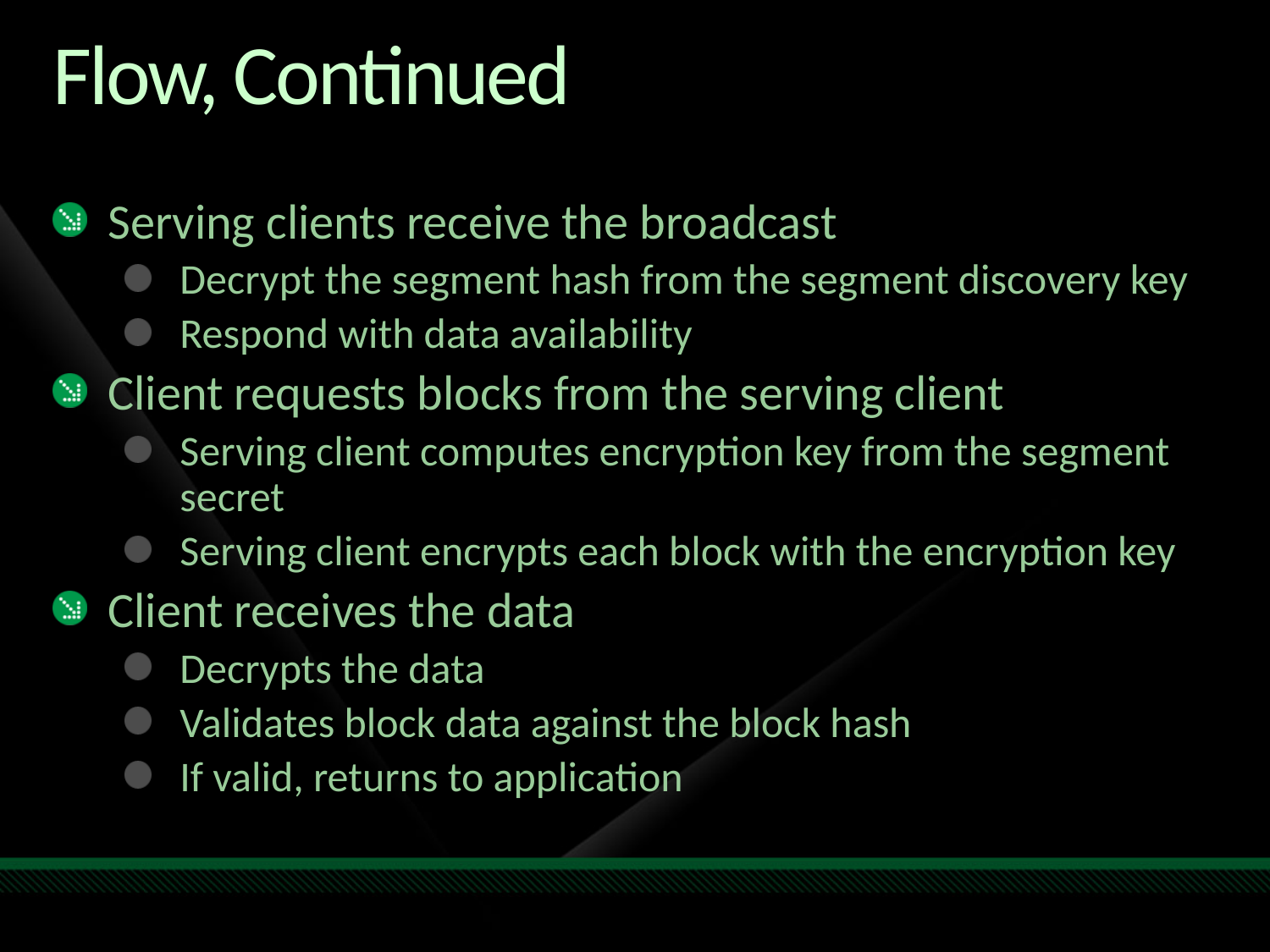

# Flow, Continued
Serving clients receive the broadcast
Decrypt the segment hash from the segment discovery key
Respond with data availability
Client requests blocks from the serving client
Serving client computes encryption key from the segment secret
Serving client encrypts each block with the encryption key
Client receives the data
Decrypts the data
Validates block data against the block hash
If valid, returns to application